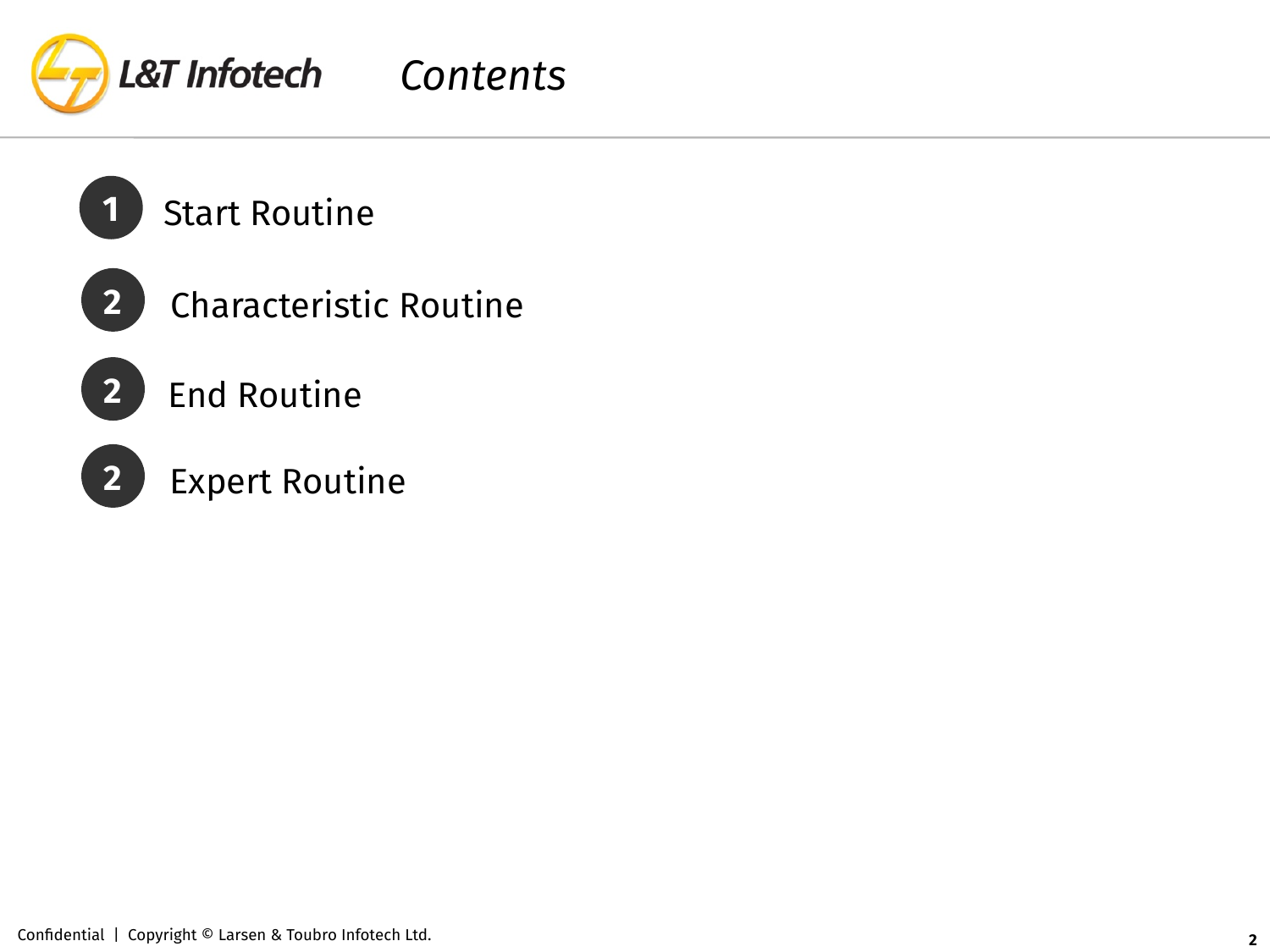

# Contents
1
Start Routine
2
Characteristic Routine
2
End Routine
2
Expert Routine
Confidential  |  Copyright © Larsen & Toubro Infotech Ltd.
2